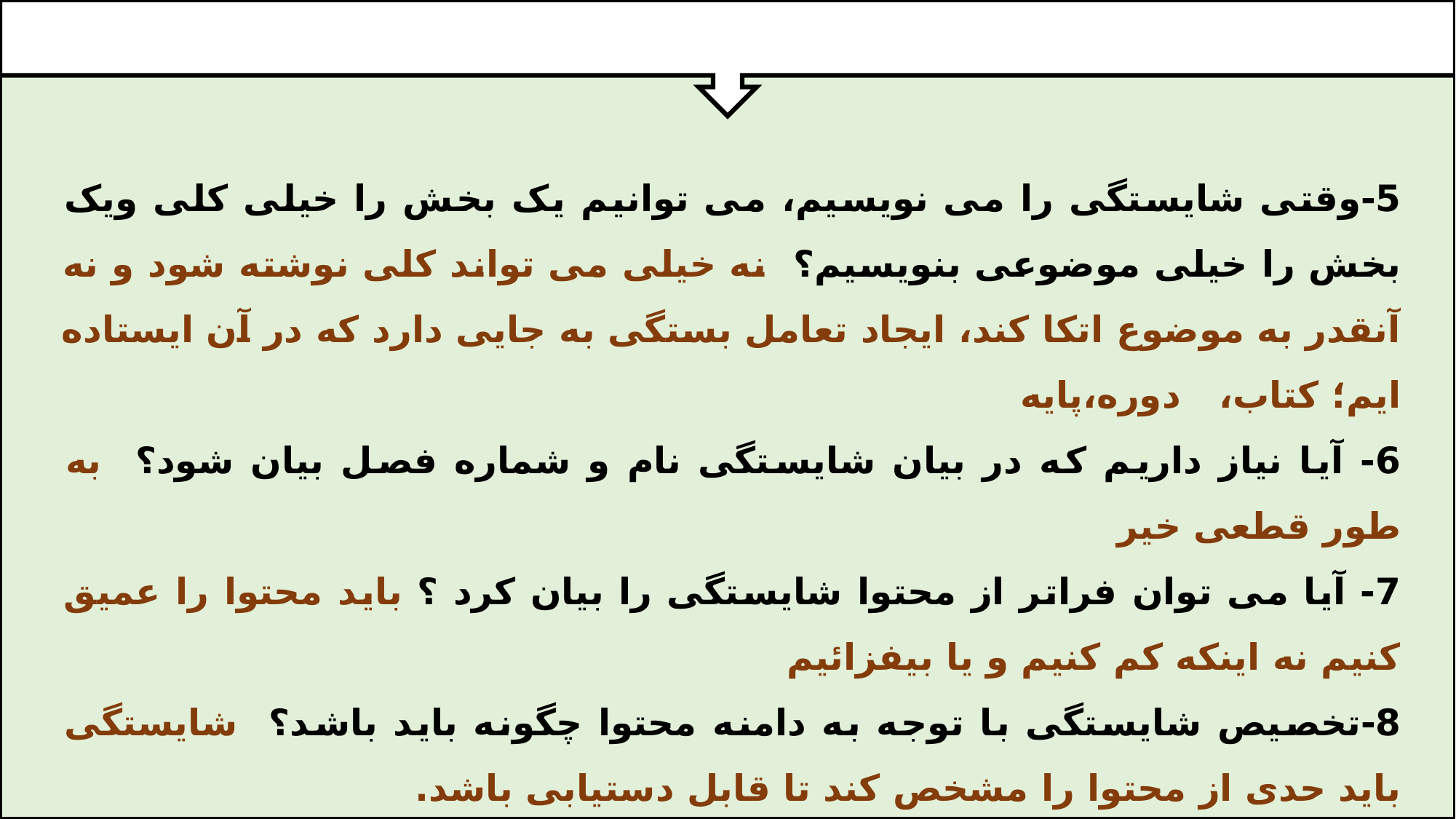

5-وقتی شایستگی را می نویسیم، می توانیم یک بخش را خیلی کلی ویک بخش را خیلی موضوعی بنویسیم؟  نه خیلی می تواند کلی نوشته شود و نه آنقدر به موضوع اتکا کند، ایجاد تعامل بستگی به جایی دارد که در آن ایستاده ایم؛ کتاب،	   دوره،پایه
6- آیا نیاز داریم که در بیان شایستگی نام و شماره فصل بیان شود؟  به طور قطعی خیر
7- آیا می توان فراتر از محتوا شایستگی را بیان کرد ؟ باید محتوا را عمیق کنیم نه اینکه کم کنیم و یا بیفزائیم
8-تخصیص شایستگی با توجه به دامنه محتوا چگونه باید باشد؟  شایستگی باید حدی از محتوا را مشخص کند تا قابل دستیابی باشد.
9- شایستگی ها با توجه به دامنه محتوایی چقدر باید باید عام باشد؟  خاص و عام بودن بستگی دارد به جایی که در    آن ایستاده ایم،کتاب،پایه،دوره